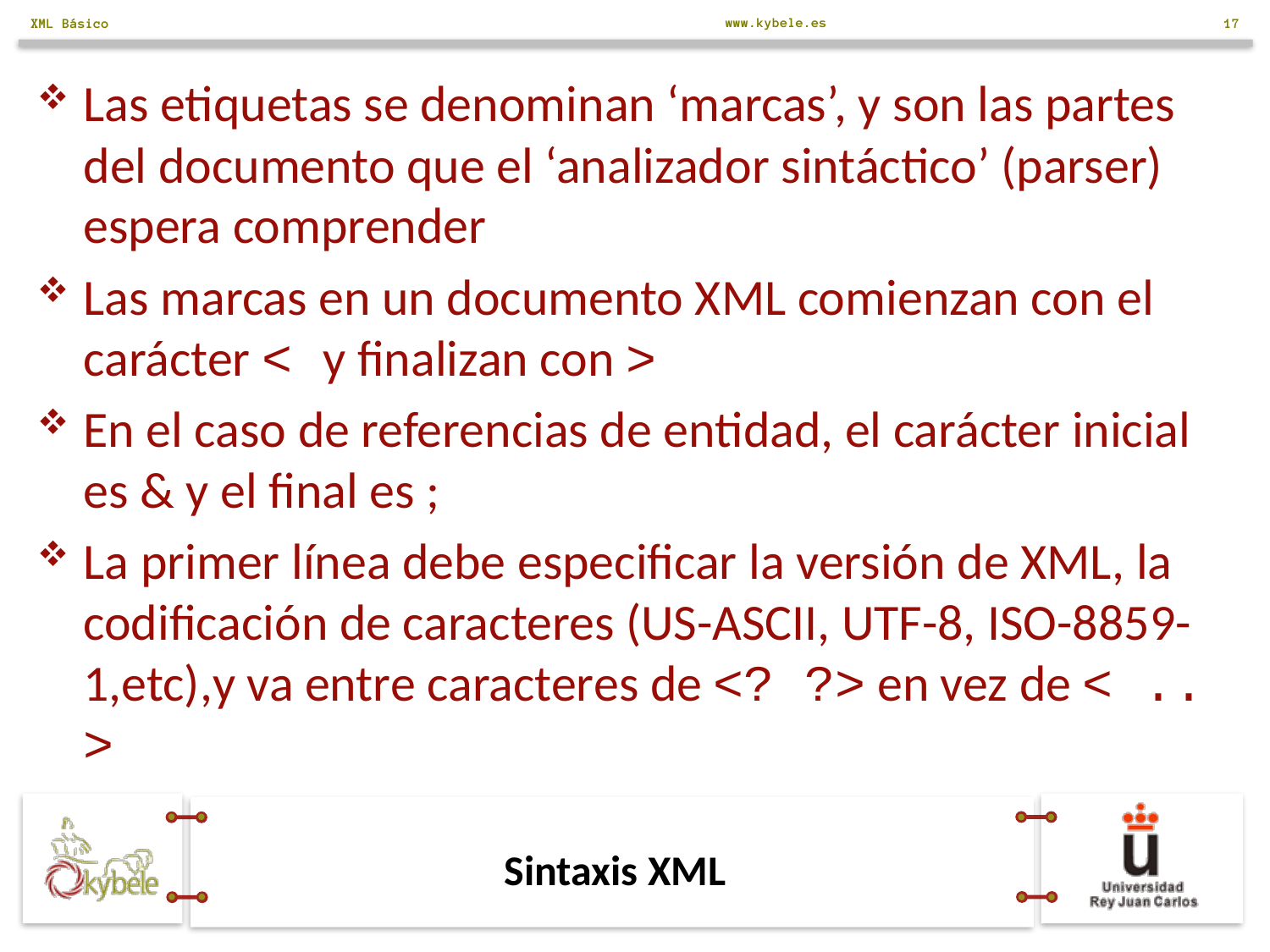

XML Básico
17
Las etiquetas se denominan ‘marcas’, y son las partes del documento que el ‘analizador sintáctico’ (parser) espera comprender
Las marcas en un documento XML comienzan con el carácter < y finalizan con >
En el caso de referencias de entidad, el carácter inicial es & y el final es ;
La primer línea debe especificar la versión de XML, la codificación de caracteres (US-ASCII, UTF-8, ISO-8859-1,etc),y va entre caracteres de <? ?> en vez de < .. >

# Sintaxis XML